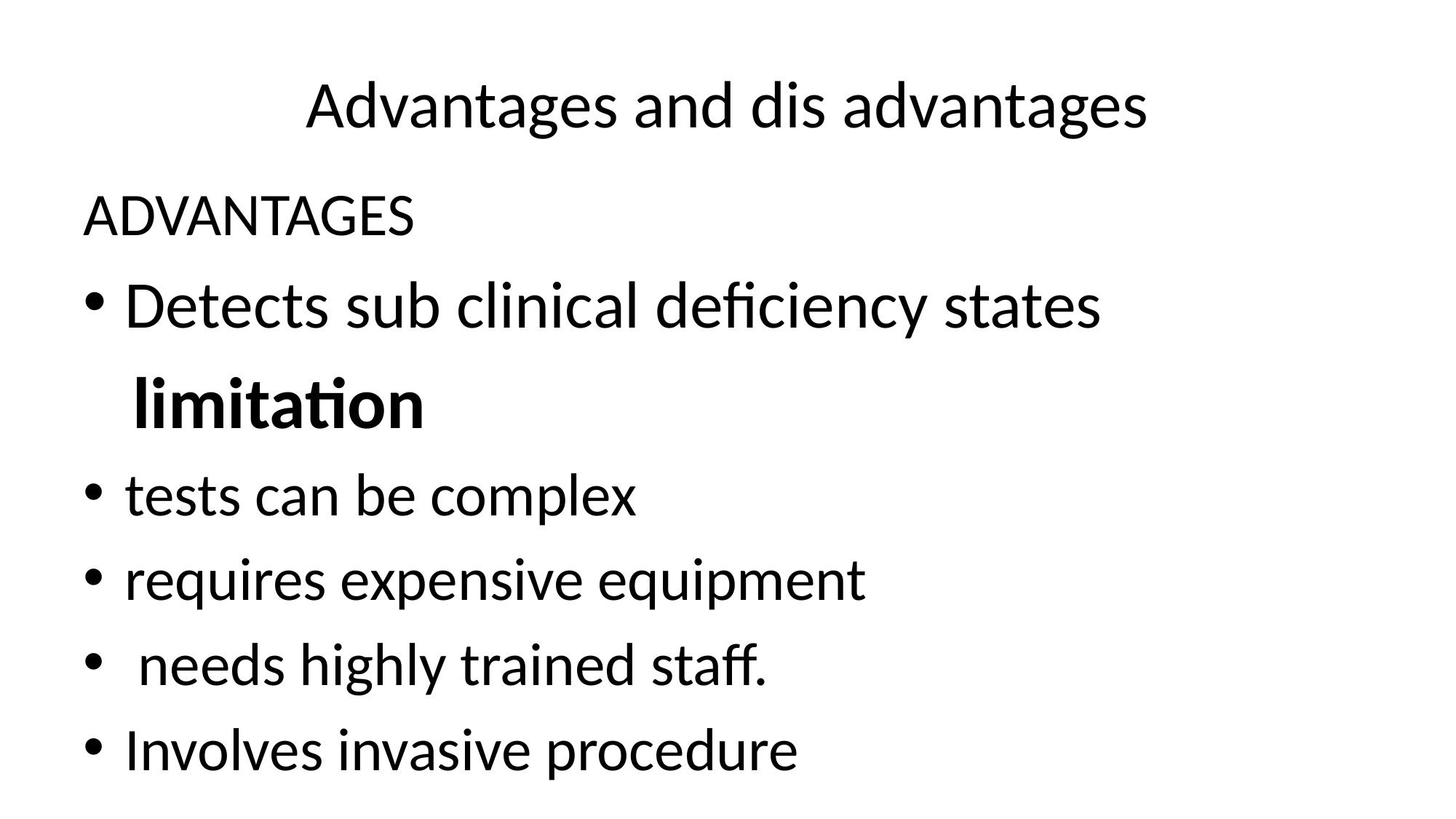

# Advantages and dis advantages
ADVANTAGES
Detects sub clinical deficiency states
   limitation
tests can be complex
requires expensive equipment
 needs highly trained staff.
Involves invasive procedure